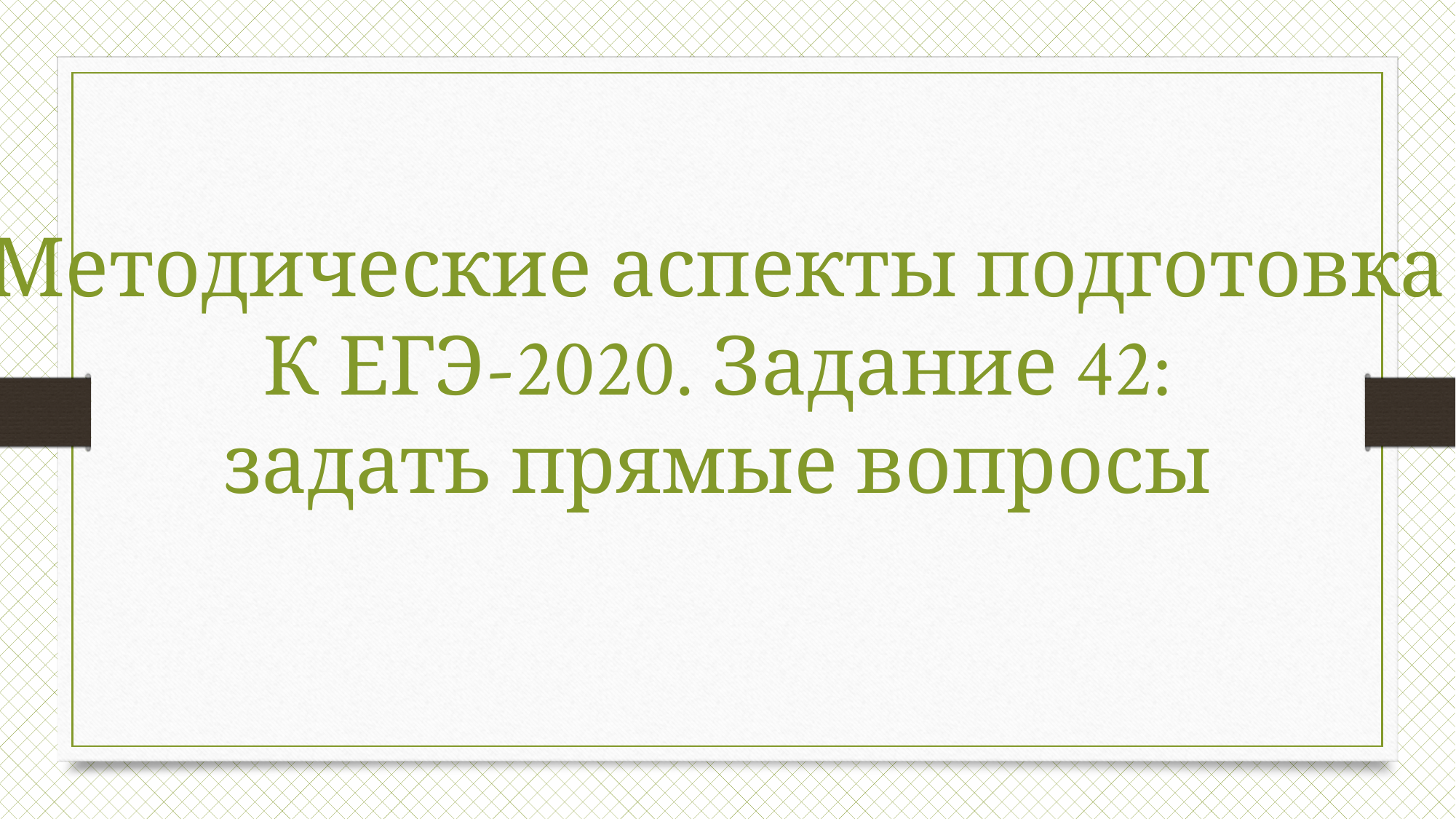

Методические аспекты подготовка
К ЕГЭ-2020. Задание 42:
задать прямые вопросы